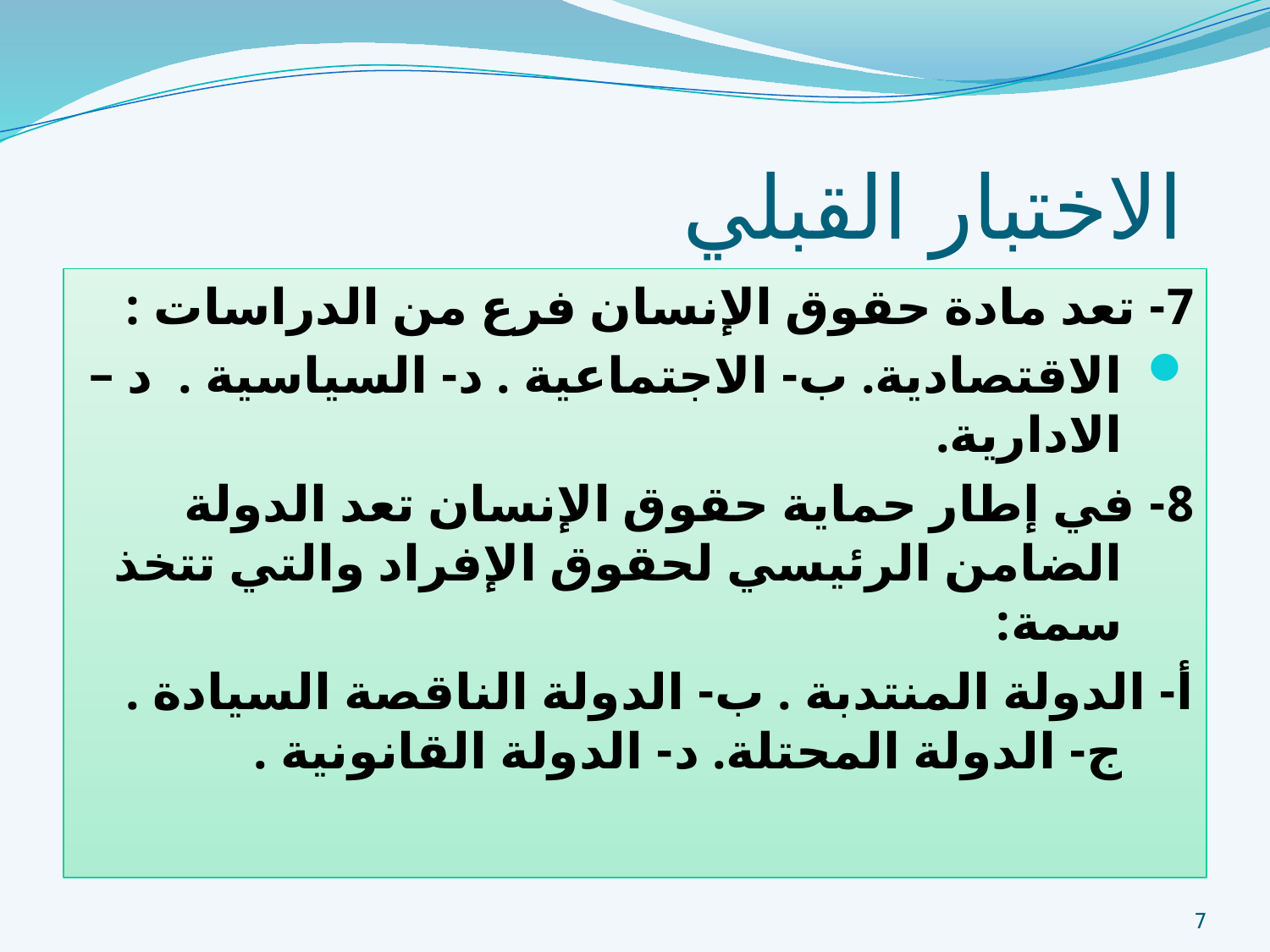

# الاختبار القبلي
7- تعد مادة حقوق الإنسان فرع من الدراسات :
الاقتصادية. ب- الاجتماعية . د- السياسية .  د – الادارية.
8- في إطار حماية حقوق الإنسان تعد الدولة الضامن الرئيسي لحقوق الإفراد والتي تتخذ سمة:
أ- الدولة المنتدبة . ب- الدولة الناقصة السيادة . ج- الدولة المحتلة. د- الدولة القانونية .

7